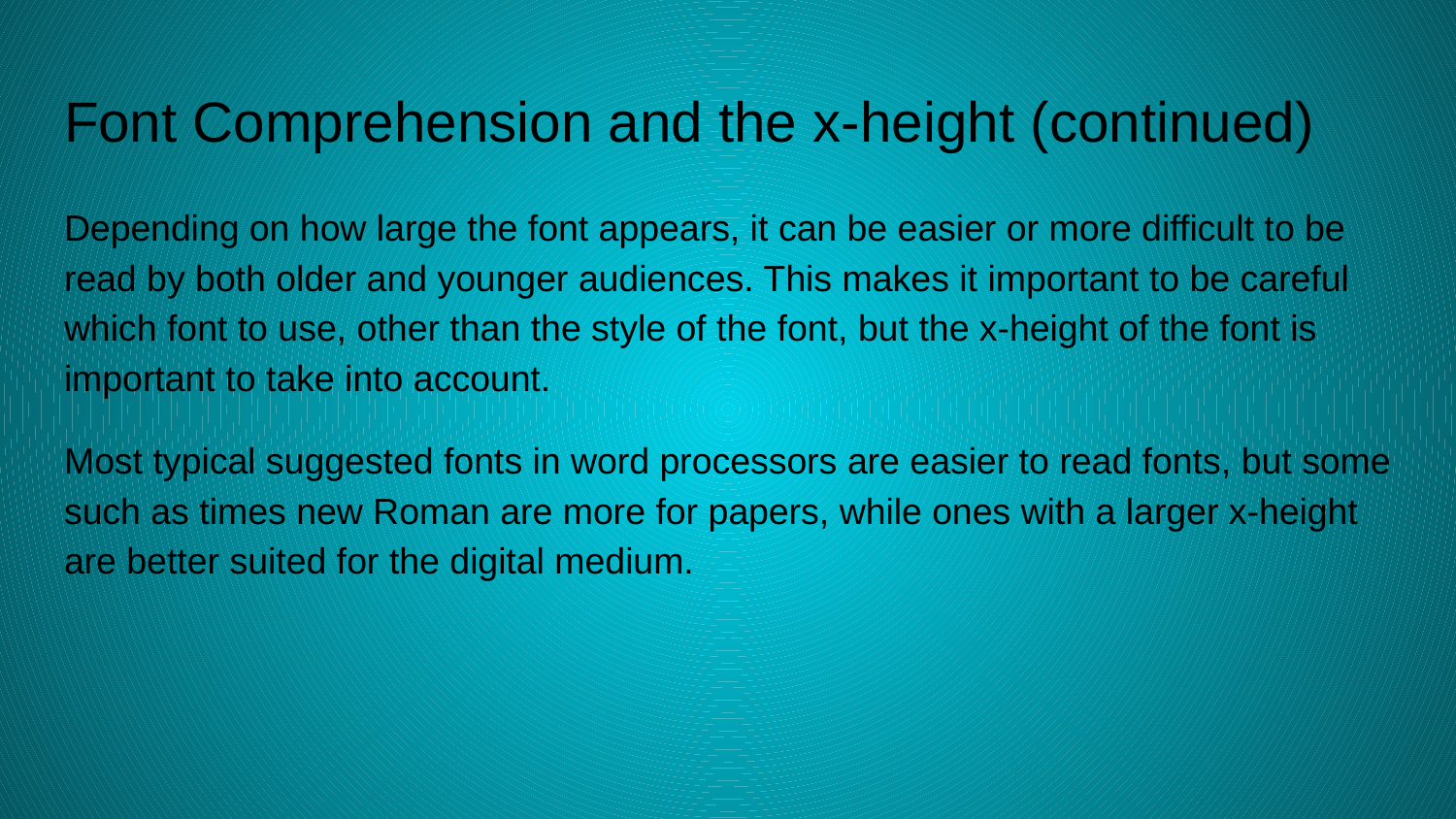

# Font Comprehension and the x-height (continued)
Depending on how large the font appears, it can be easier or more difficult to be read by both older and younger audiences. This makes it important to be careful which font to use, other than the style of the font, but the x-height of the font is important to take into account.
Most typical suggested fonts in word processors are easier to read fonts, but some such as times new Roman are more for papers, while ones with a larger x-height are better suited for the digital medium.